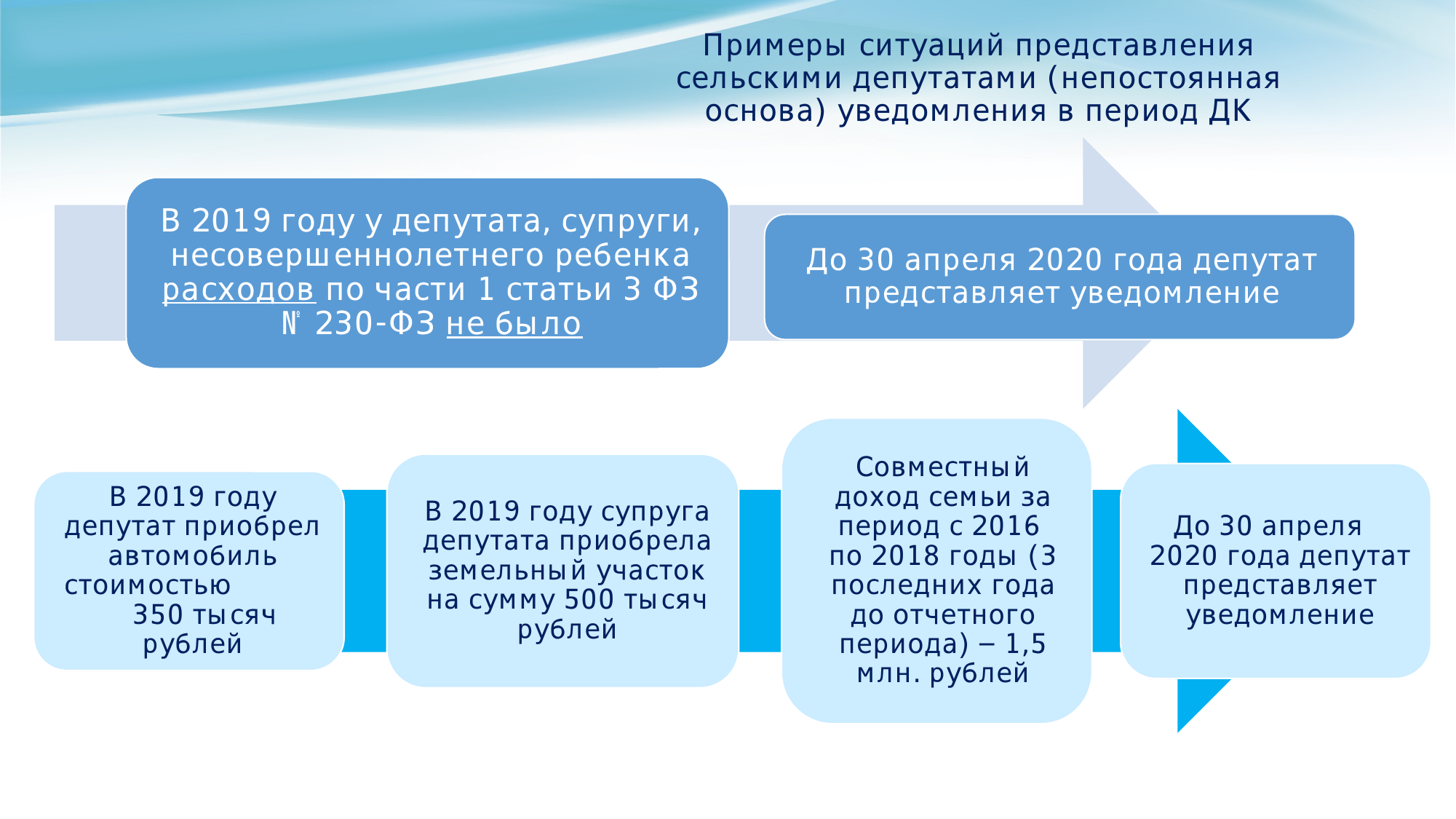

# Примеры ситуаций представления сельскими депутатами (непостоянная основа) уведомления в период ДК
В 2019 году у депутата, супруги, несовершеннолетнего ребенка расходов по части 1 статьи 3 ФЗ № 230-ФЗ не было
До 30 апреля 2020 года депутат представляет уведомление
В 2019 году депутат приобрел автомобиль стоимостью               350 тысяч рублей
В 2019 году супруга депутата приобрела земельный участок на сумму 500 тысяч рублей
Совместный доход семьи за период с 2016  по 2018 годы (3 последних года до отчетного периода) – 1,5 млн. рублей
До 30 апреля    2020 года депутат представляет уведомление